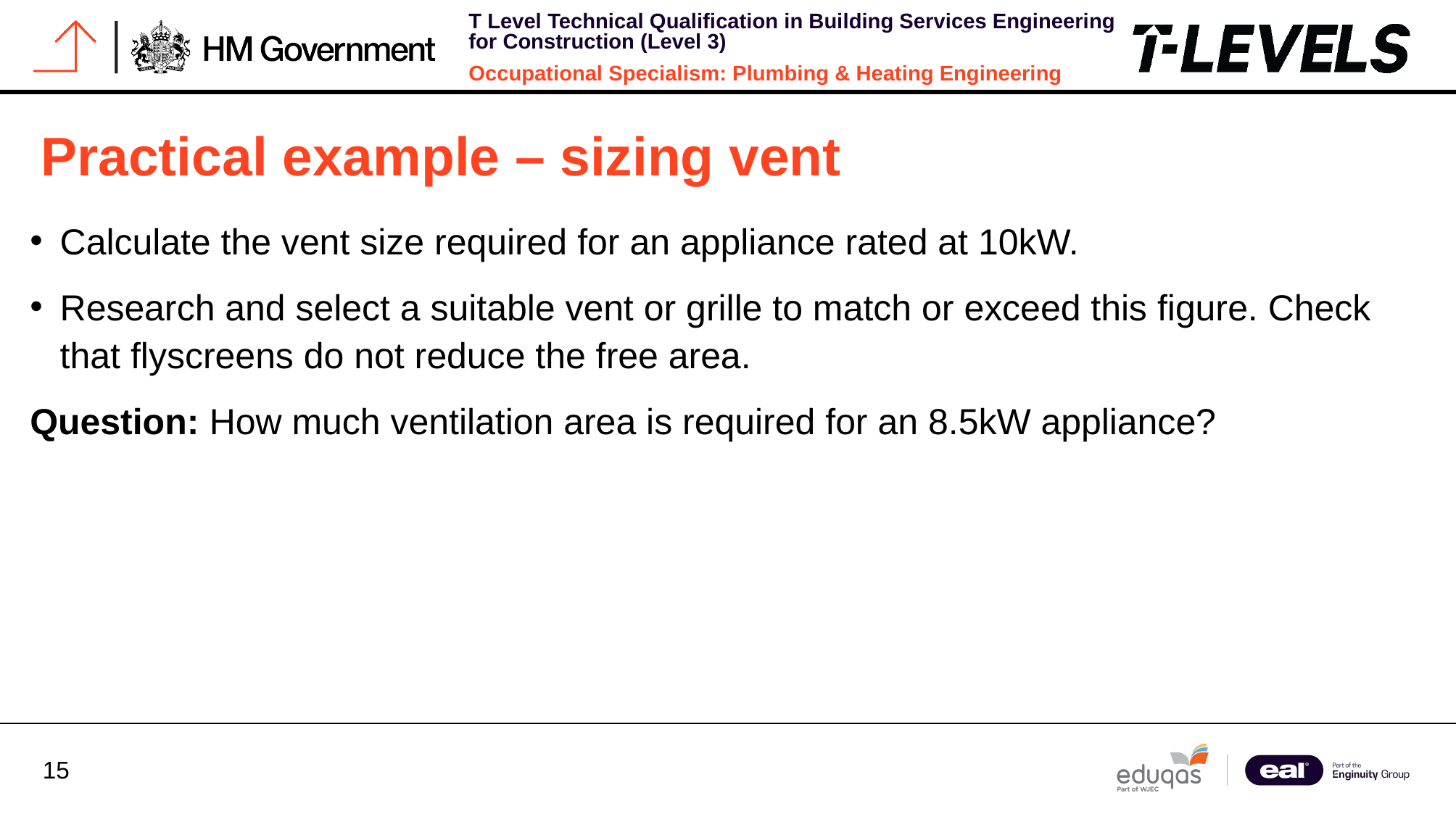

# Practical example – sizing vent
Calculate the vent size required for an appliance rated at 10kW.
Research and select a suitable vent or grille to match or exceed this figure. Check that flyscreens do not reduce the free area.
Question: How much ventilation area is required for an 8.5kW appliance?